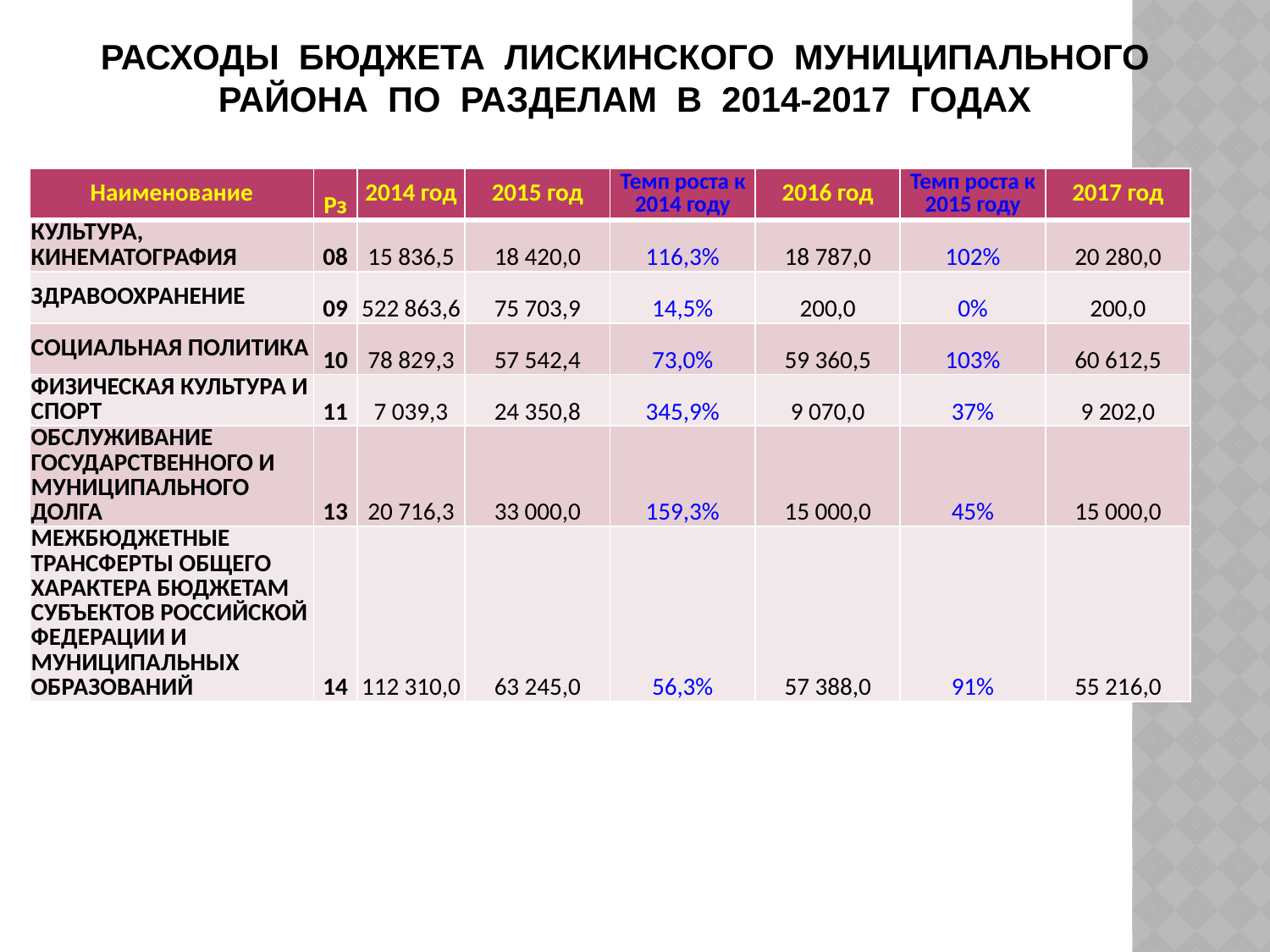

# Расходы  бюджета  Лискинского  муниципального района  по  разделам  в  2014-2017  годах
| Наименование | Рз | 2014 год | 2015 год | Темп роста к 2014 году | 2016 год | Темп роста к 2015 году | 2017 год |
| --- | --- | --- | --- | --- | --- | --- | --- |
| КУЛЬТУРА, КИНЕМАТОГРАФИЯ | 08 | 15 836,5 | 18 420,0 | 116,3% | 18 787,0 | 102% | 20 280,0 |
| ЗДРАВООХРАНЕНИЕ | 09 | 522 863,6 | 75 703,9 | 14,5% | 200,0 | 0% | 200,0 |
| СОЦИАЛЬНАЯ ПОЛИТИКА | 10 | 78 829,3 | 57 542,4 | 73,0% | 59 360,5 | 103% | 60 612,5 |
| ФИЗИЧЕСКАЯ КУЛЬТУРА И СПОРТ | 11 | 7 039,3 | 24 350,8 | 345,9% | 9 070,0 | 37% | 9 202,0 |
| ОБСЛУЖИВАНИЕ ГОСУДАРСТВЕННОГО И МУНИЦИПАЛЬНОГО ДОЛГА | 13 | 20 716,3 | 33 000,0 | 159,3% | 15 000,0 | 45% | 15 000,0 |
| МЕЖБЮДЖЕТНЫЕ ТРАНСФЕРТЫ ОБЩЕГО ХАРАКТЕРА БЮДЖЕТАМ СУБЪЕКТОВ РОССИЙСКОЙ ФЕДЕРАЦИИ И МУНИЦИПАЛЬНЫХ ОБРАЗОВАНИЙ | 14 | 112 310,0 | 63 245,0 | 56,3% | 57 388,0 | 91% | 55 216,0 |